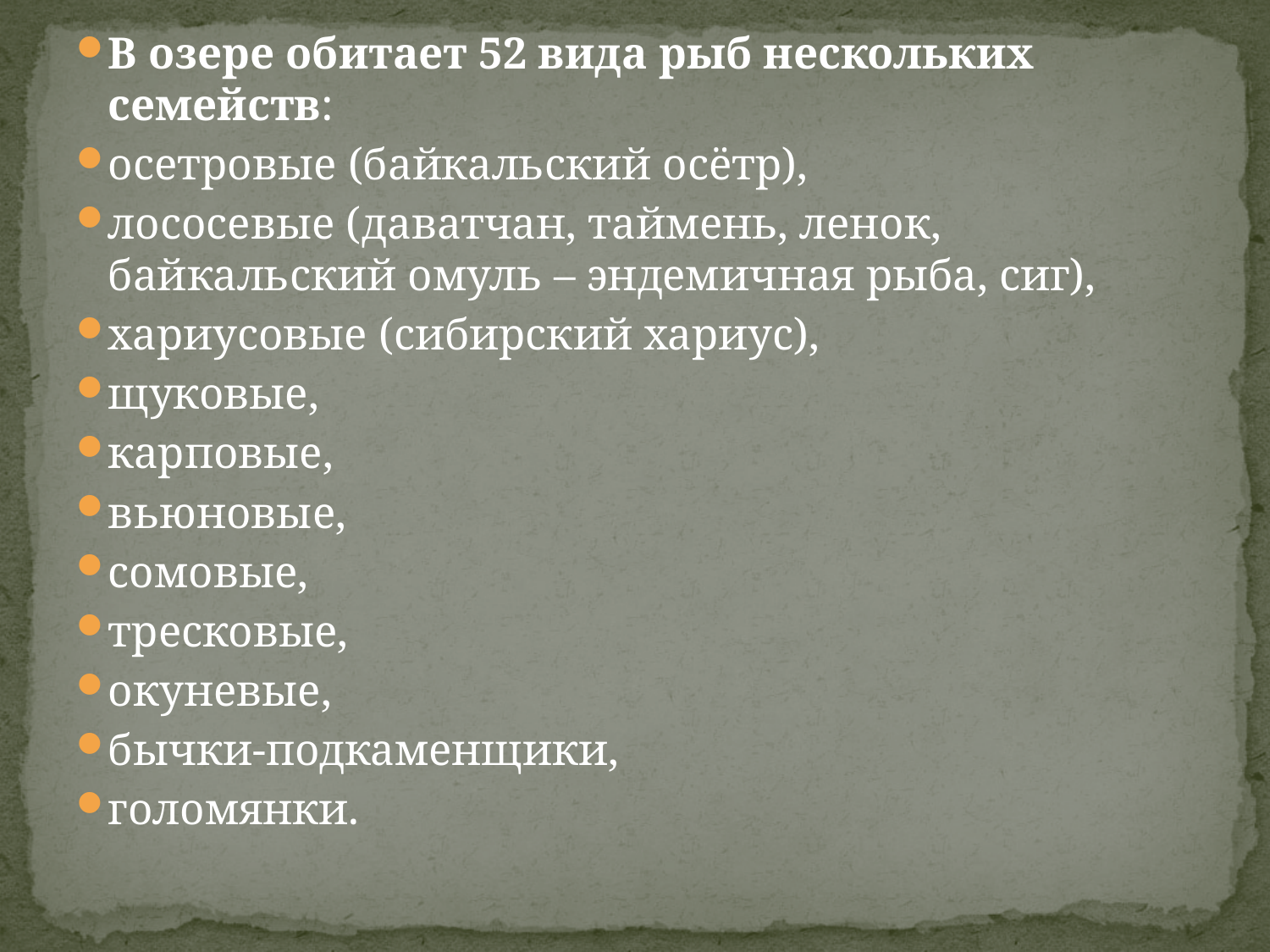

В озере обитает 52 вида рыб нескольких семейств:
осетровые (байкальский осётр),
лососевые (даватчан, таймень, ленок, байкальский омуль – эндемичная рыба, сиг),
хариусовые (сибирский хариус),
щуковые,
карповые,
вьюновые,
сомовые,
тресковые,
окуневые,
бычки-подкаменщики,
голомянки.